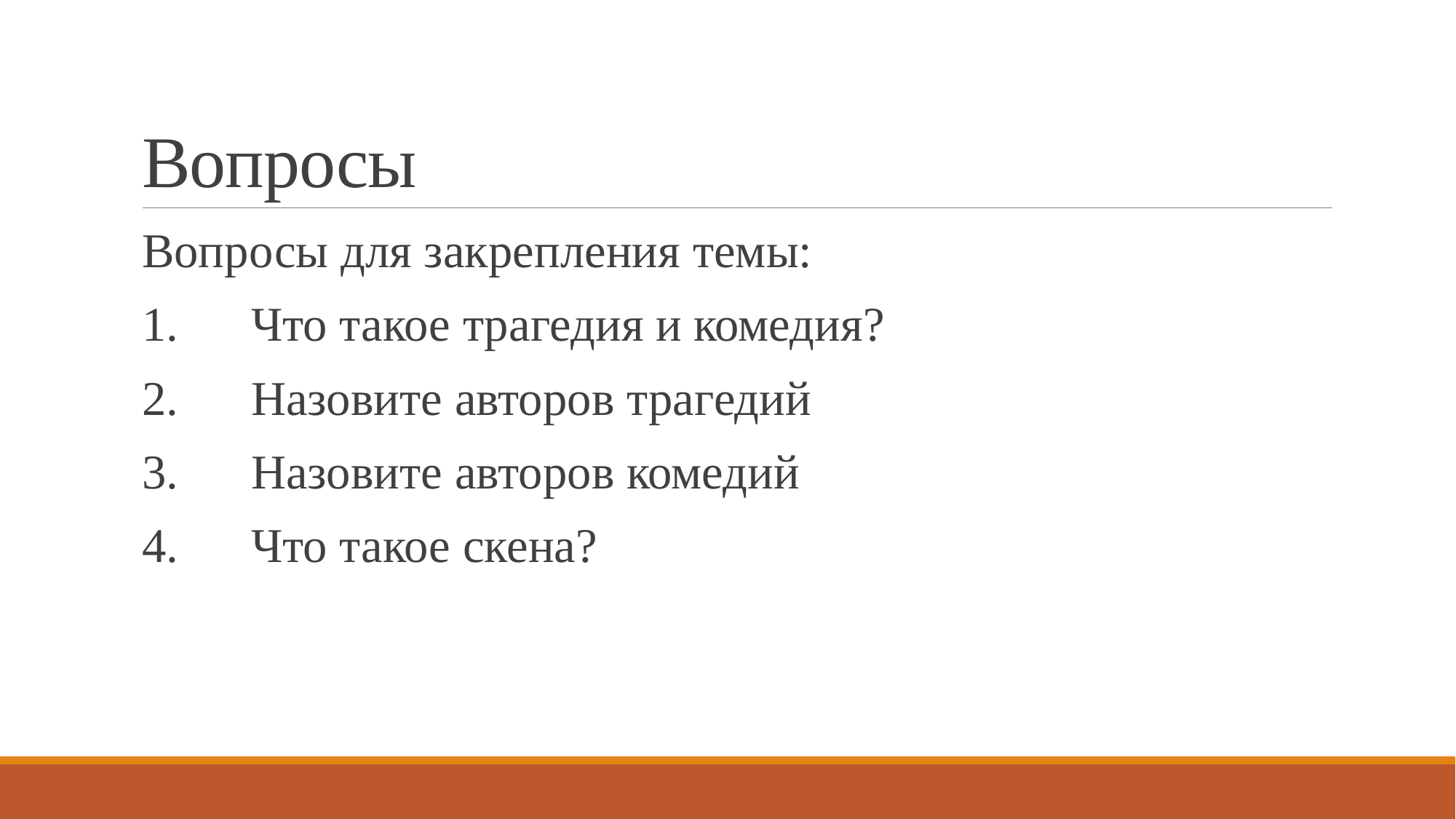

# Вопросы
Вопросы для закрепления темы:
1.	Что такое трагедия и комедия?
2.	Назовите авторов трагедий
3.	Назовите авторов комедий
4.	Что такое скена?